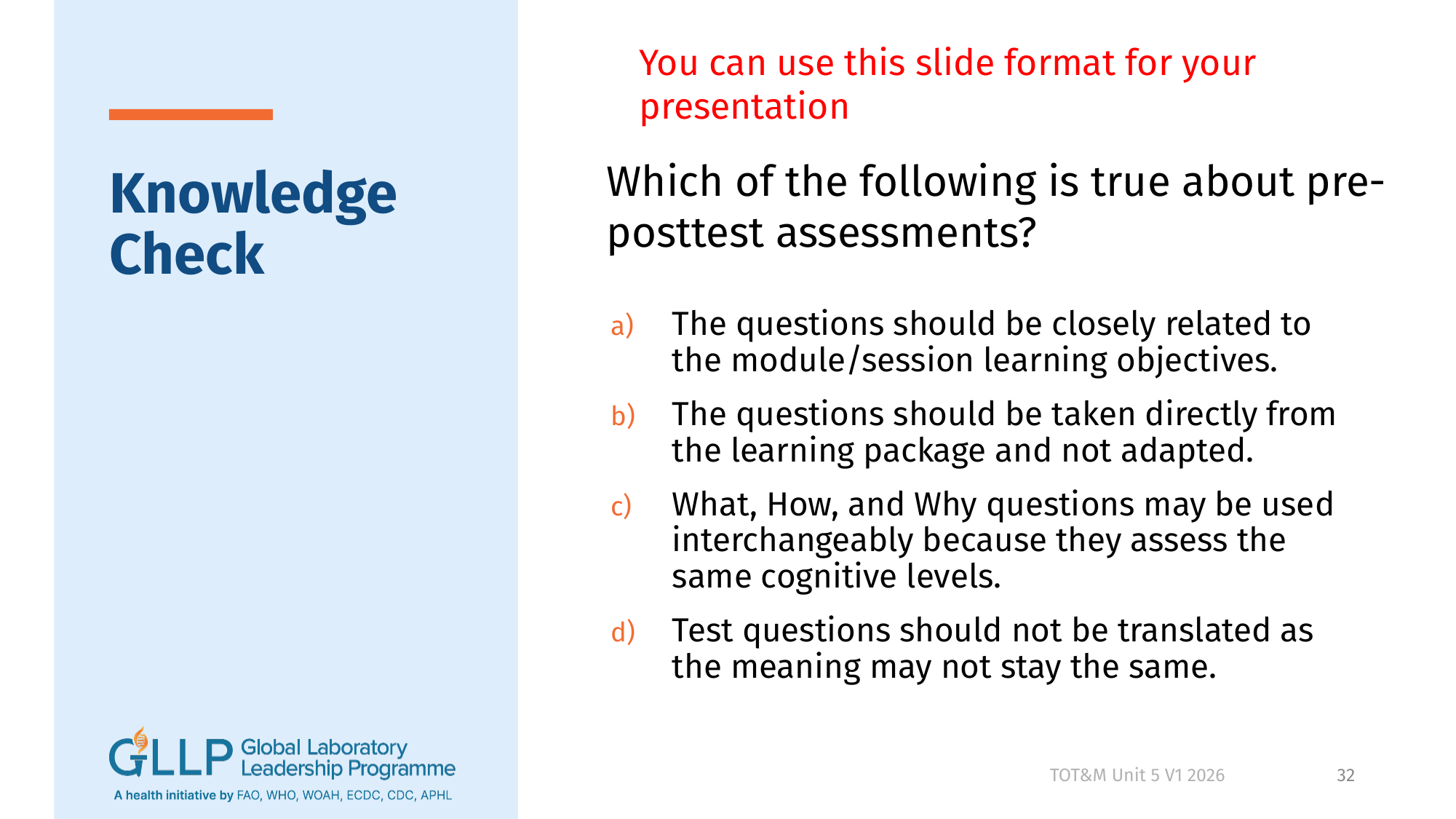

You can use this slide format for your presentation
Which of the following is true about pre-posttest assessments?
# Knowledge Check
The questions should be closely related to the module/session learning objectives.
The questions should be taken directly from the learning package and not adapted.
What, How, and Why questions may be used interchangeably because they assess the same cognitive levels.
Test questions should not be translated as the meaning may not stay the same.

TOT&M Unit 5 V1 2026
32